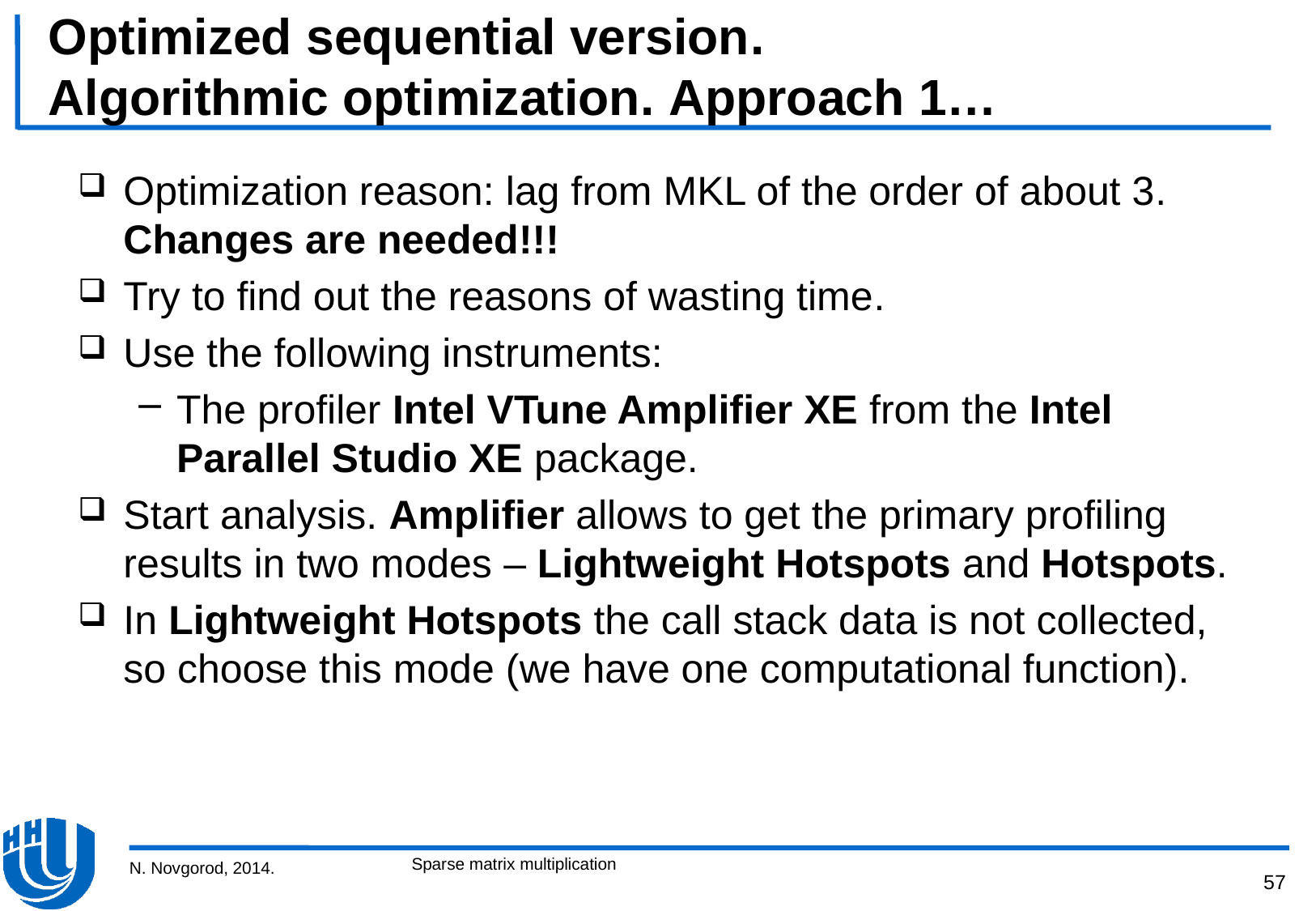

# Optimized sequential version. Algorithmic optimization. Approach 1…
Optimization reason: lag from MKL of the order of about 3. Changes are needed!!!
Try to find out the reasons of wasting time.
Use the following instruments:
The profiler Intel VTune Amplifier XE from the Intel Parallel Studio XE package.
Start analysis. Amplifier allows to get the primary profiling results in two modes – Lightweight Hotspots and Hotspots.
In Lightweight Hotspots the call stack data is not collected, so choose this mode (we have one computational function).
Sparse matrix multiplication
N. Novgorod, 2014.
57